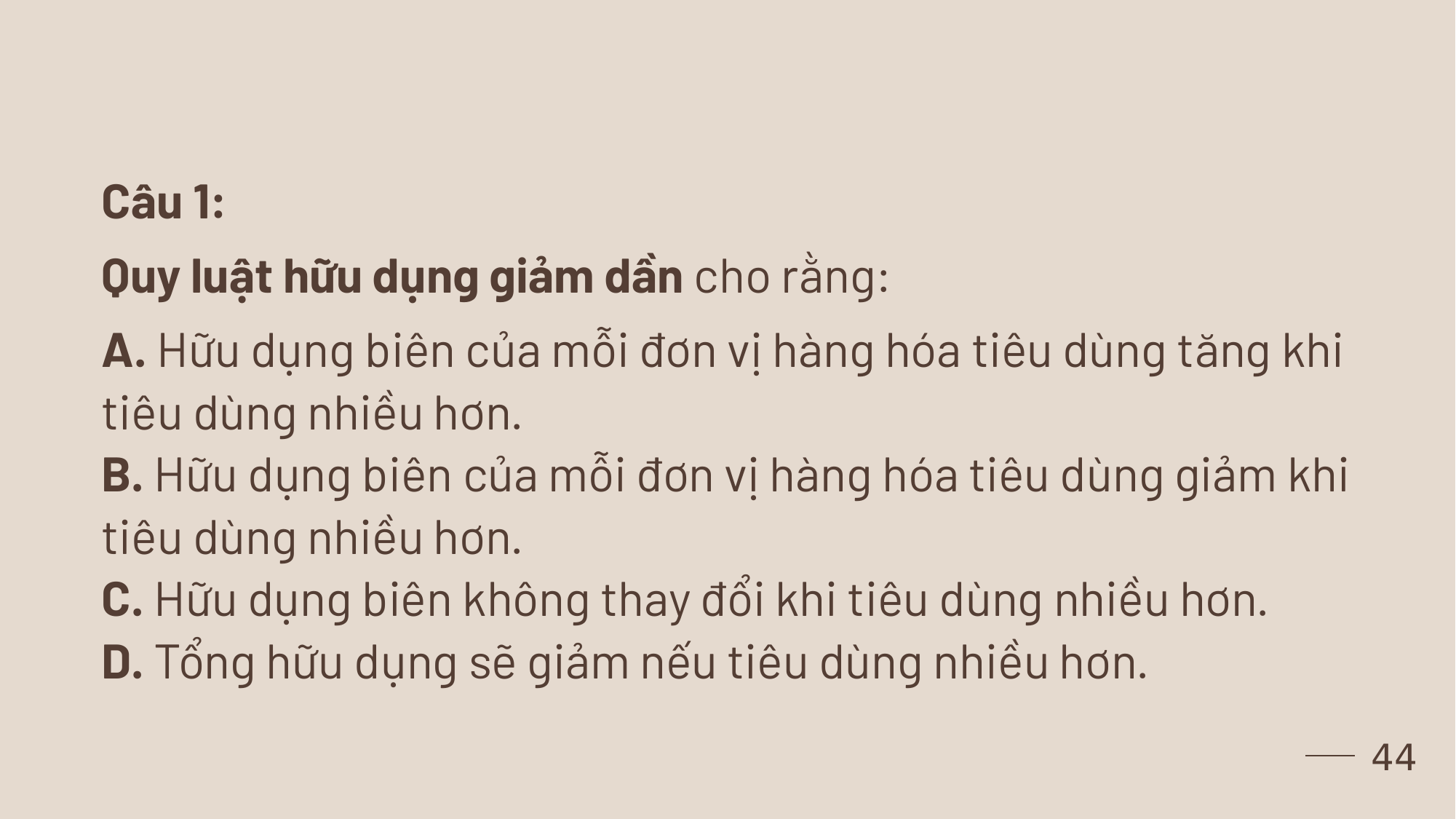

Câu 1:
Quy luật hữu dụng giảm dần cho rằng:
A. Hữu dụng biên của mỗi đơn vị hàng hóa tiêu dùng tăng khi tiêu dùng nhiều hơn.
B. Hữu dụng biên của mỗi đơn vị hàng hóa tiêu dùng giảm khi tiêu dùng nhiều hơn.
C. Hữu dụng biên không thay đổi khi tiêu dùng nhiều hơn.
D. Tổng hữu dụng sẽ giảm nếu tiêu dùng nhiều hơn.
44